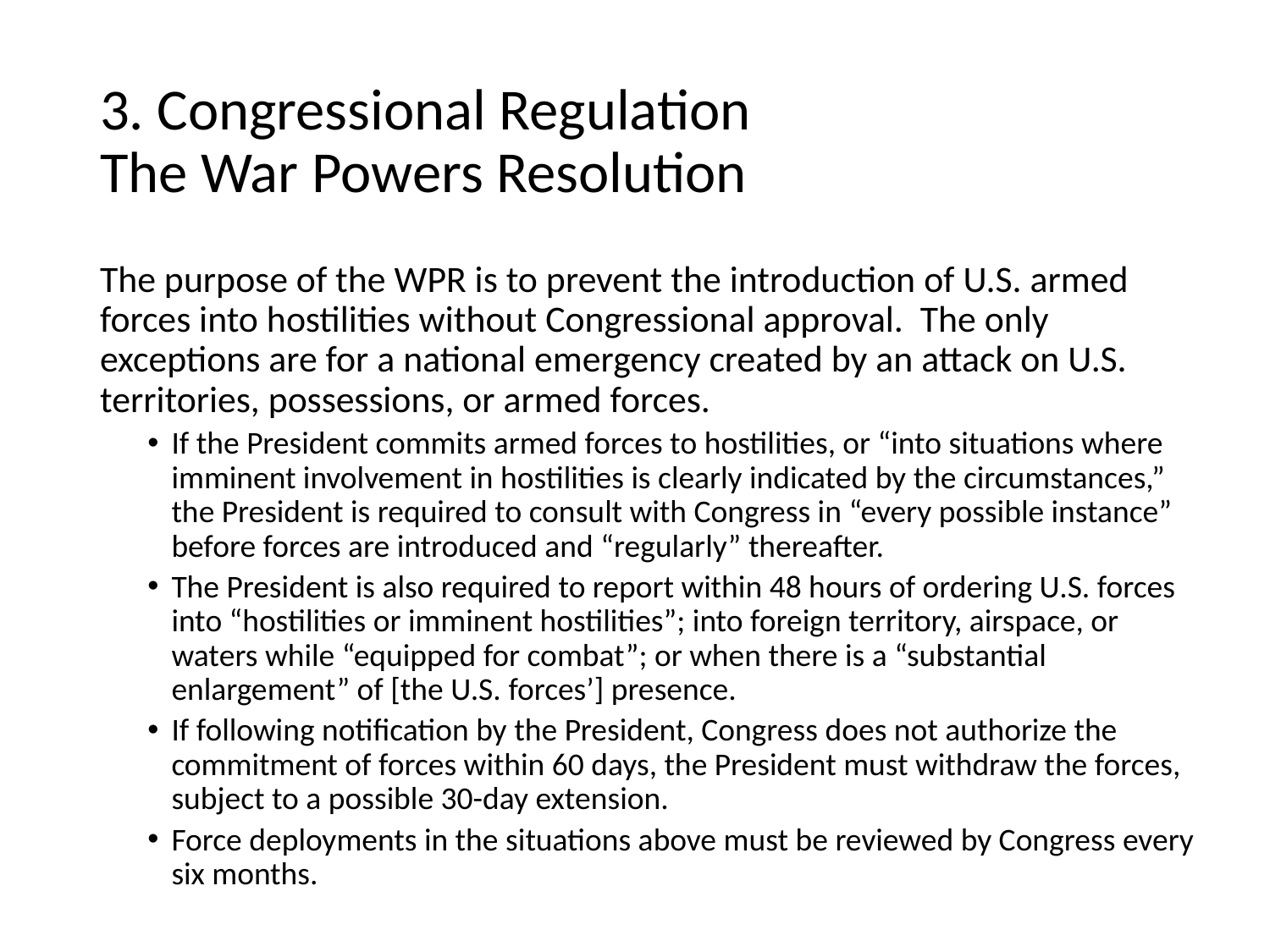

# 3. Congressional Regulation The War Powers Resolution
The purpose of the WPR is to prevent the introduction of U.S. armed forces into hostilities without Congressional approval.  The only exceptions are for a national emergency created by an attack on U.S. territories, possessions, or armed forces.
If the President commits armed forces to hostilities, or “into situations where imminent involvement in hostilities is clearly indicated by the circumstances,” the President is required to consult with Congress in “every possible instance” before forces are introduced and “regularly” thereafter.
The President is also required to report within 48 hours of ordering U.S. forces into “hostilities or imminent hostilities”; into foreign territory, airspace, or waters while “equipped for combat”; or when there is a “substantial enlargement” of [the U.S. forces’] presence.
If following notification by the President, Congress does not authorize the commitment of forces within 60 days, the President must withdraw the forces, subject to a possible 30-day extension.
Force deployments in the situations above must be reviewed by Congress every six months.